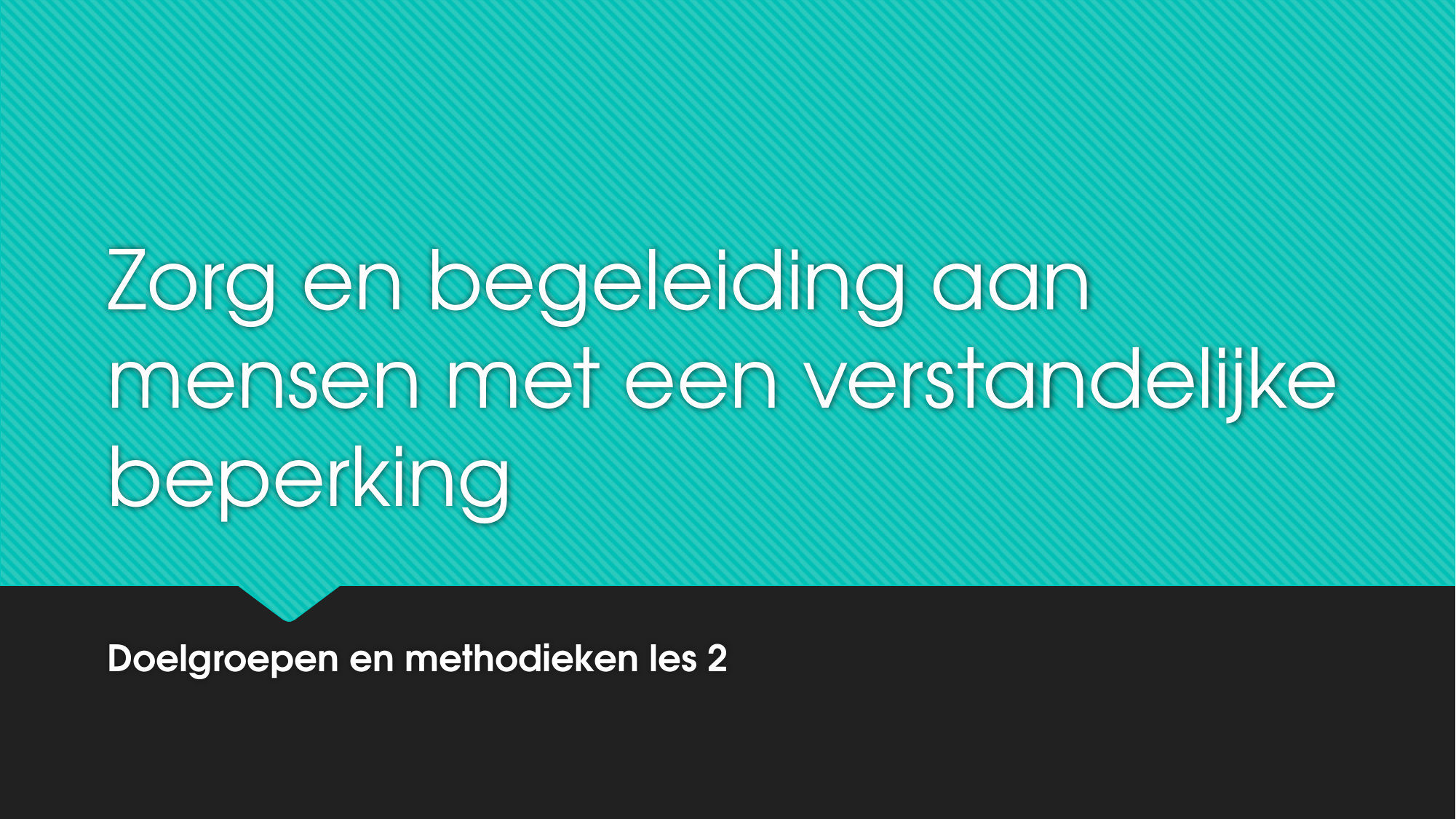

# Zorg en begeleiding aan mensen met een verstandelijke beperking
Doelgroepen en methodieken les 2